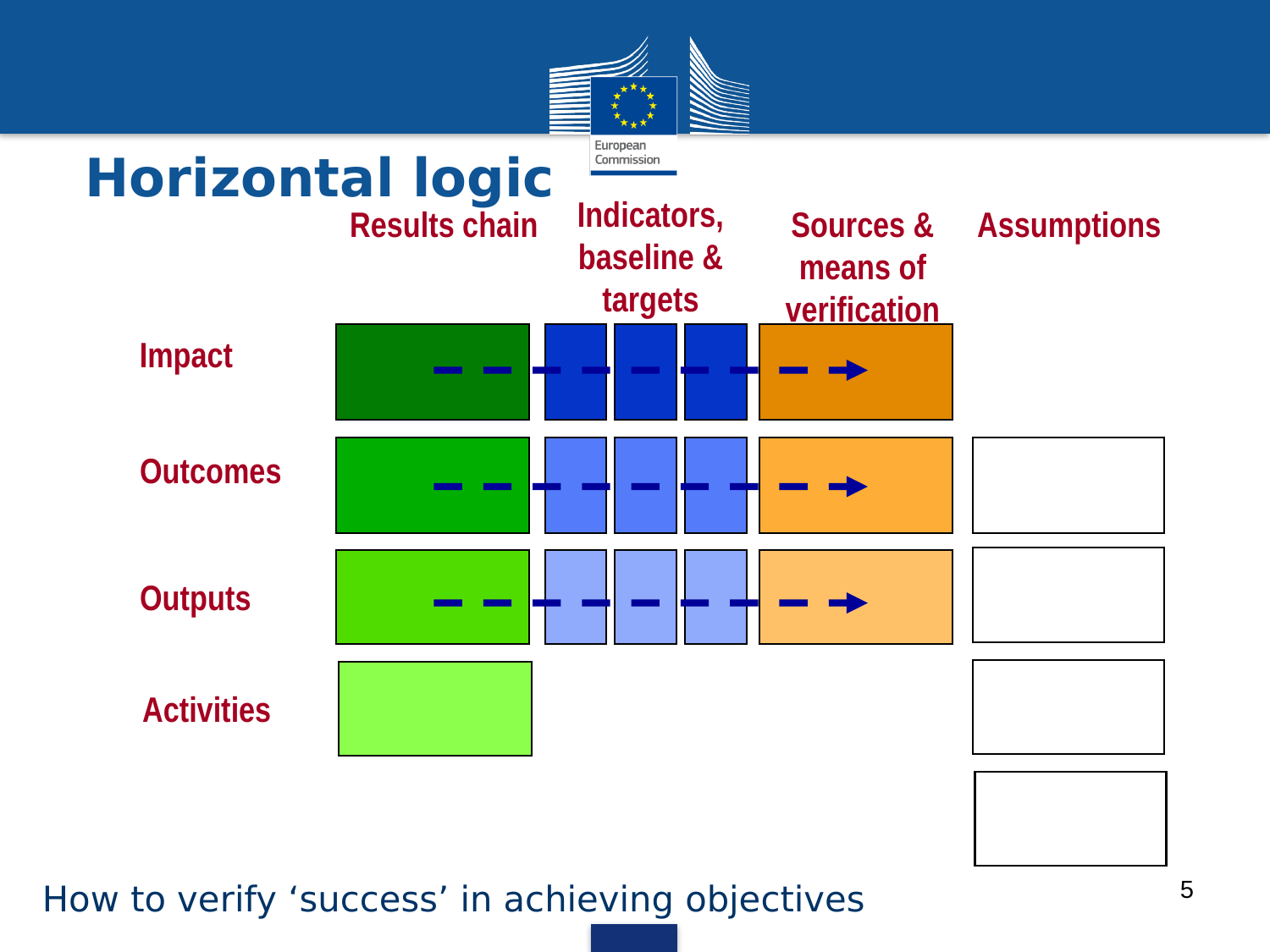

Horizontal logic
Indicators, baseline & targets
Results chain
Sources & means of verification
Assumptions

Impact

Outcomes

Outputs

Activities

5
How to verify ‘success’ in achieving objectives